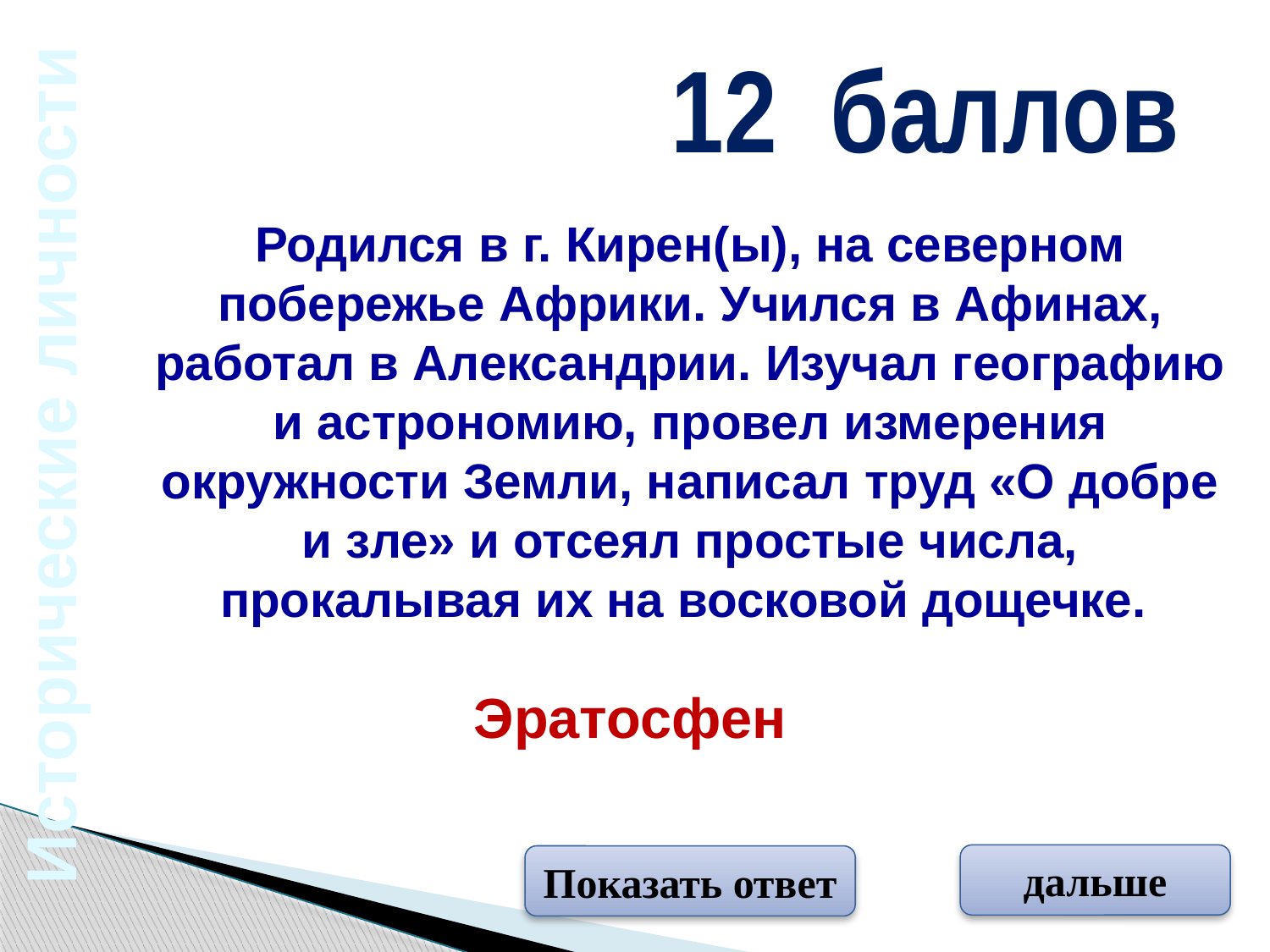

12  баллов
Родился в г. Кирен(ы), на северном побережье Африки. Учился в Афинах, работал в Александрии. Изучал географию и астрономию, провел измерения окружности Земли, написал труд «О добре и зле» и отсеял простые числа, прокалывая их на восковой дощечке.
Исторические личности
Эратосфен
дальше
Показать ответ